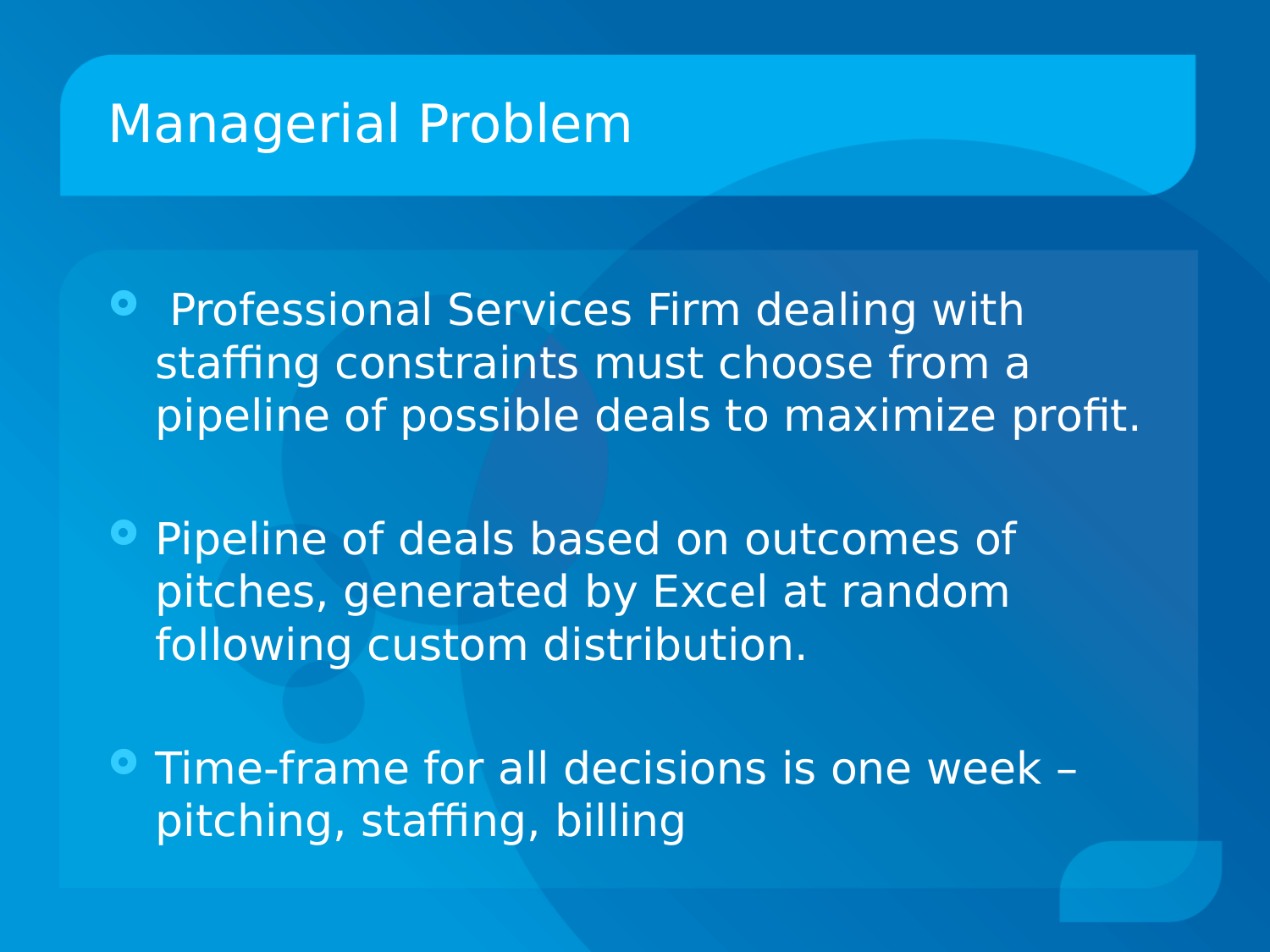

# Managerial Problem
 Professional Services Firm dealing with staffing constraints must choose from a pipeline of possible deals to maximize profit.

Pipeline of deals based on outcomes of pitches, generated by Excel at random following custom distribution.

Time-frame for all decisions is one week – pitching, staffing, billing